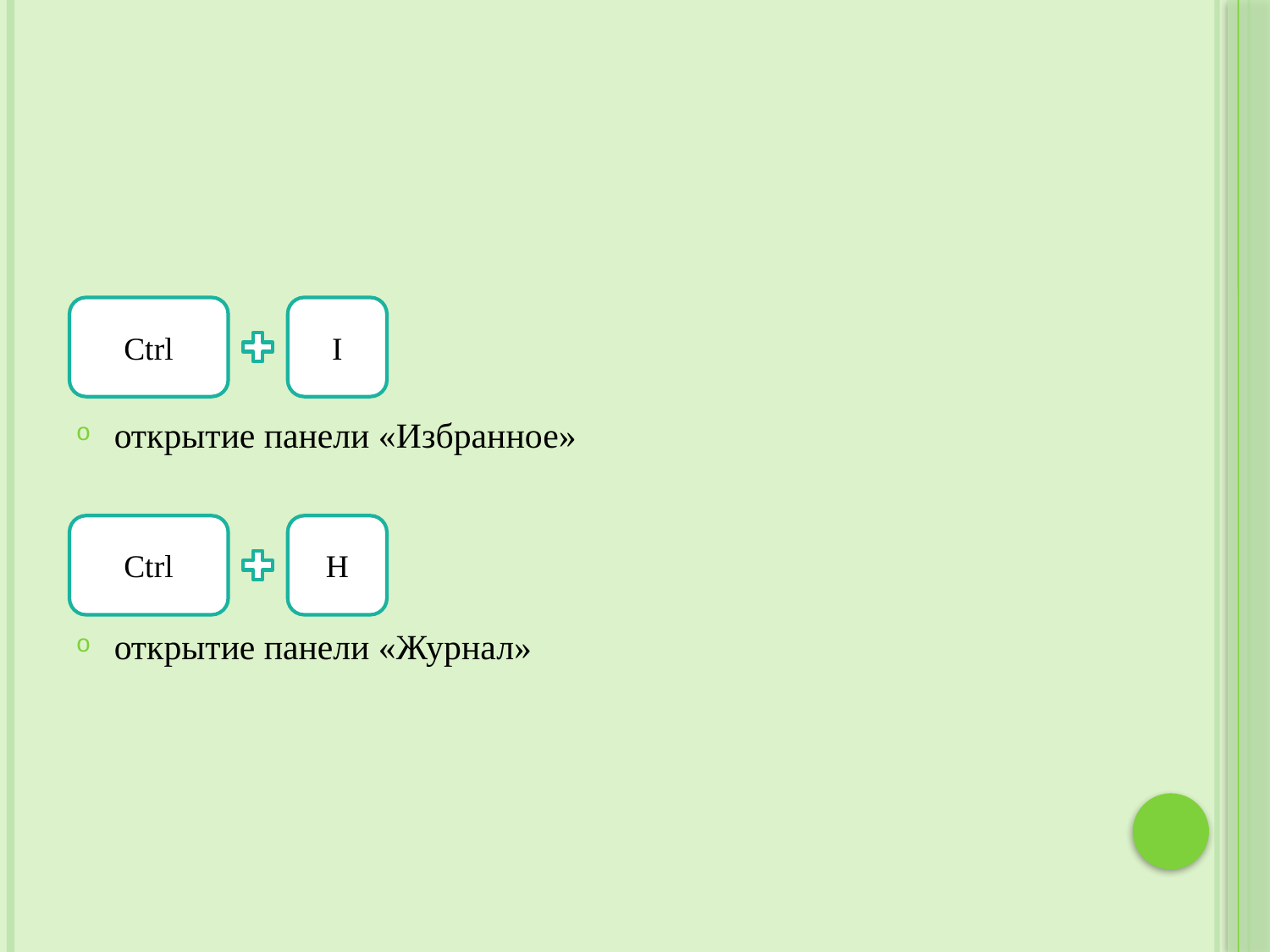

открытие панели «Избранное»

открытие панели «Журнал»

Ctrl
I

Ctrl
H